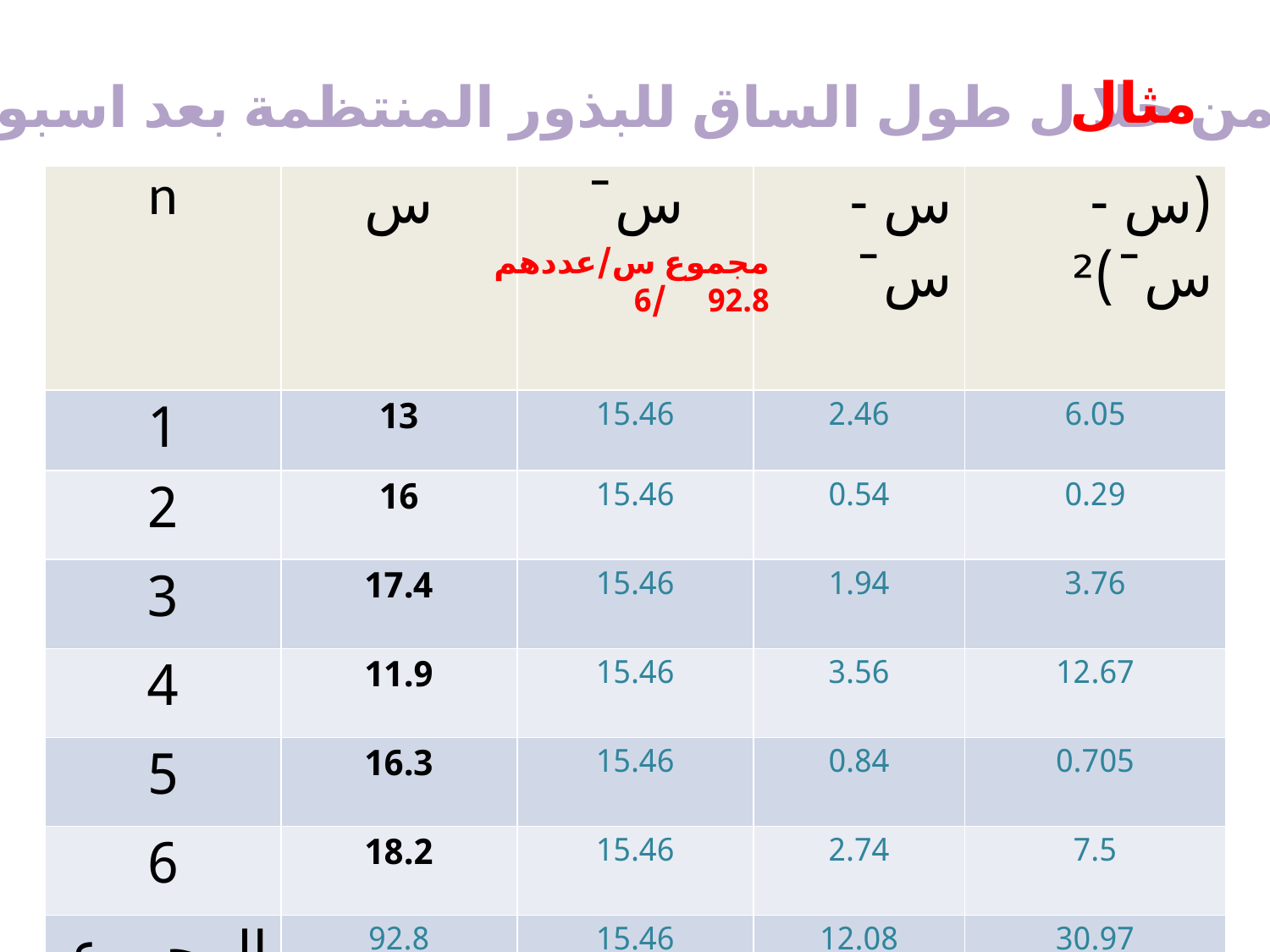

مثال
من خلا ل طول الساق للبذور المنتظمة بعد اسبوعين :
| n | س | س¯ | س - س¯ | (س - س¯)² |
| --- | --- | --- | --- | --- |
| 1 | 13 | 15.46 | 2.46 | 6.05 |
| 2 | 16 | 15.46 | 0.54 | 0.29 |
| 3 | 17.4 | 15.46 | 1.94 | 3.76 |
| 4 | 11.9 | 15.46 | 3.56 | 12.67 |
| 5 | 16.3 | 15.46 | 0.84 | 0.705 |
| 6 | 18.2 | 15.46 | 2.74 | 7.5 |
| المجموع | 92.8 | 15.46 | 12.08 | 30.97 |
مجموع س/عددهم
92.8     /6